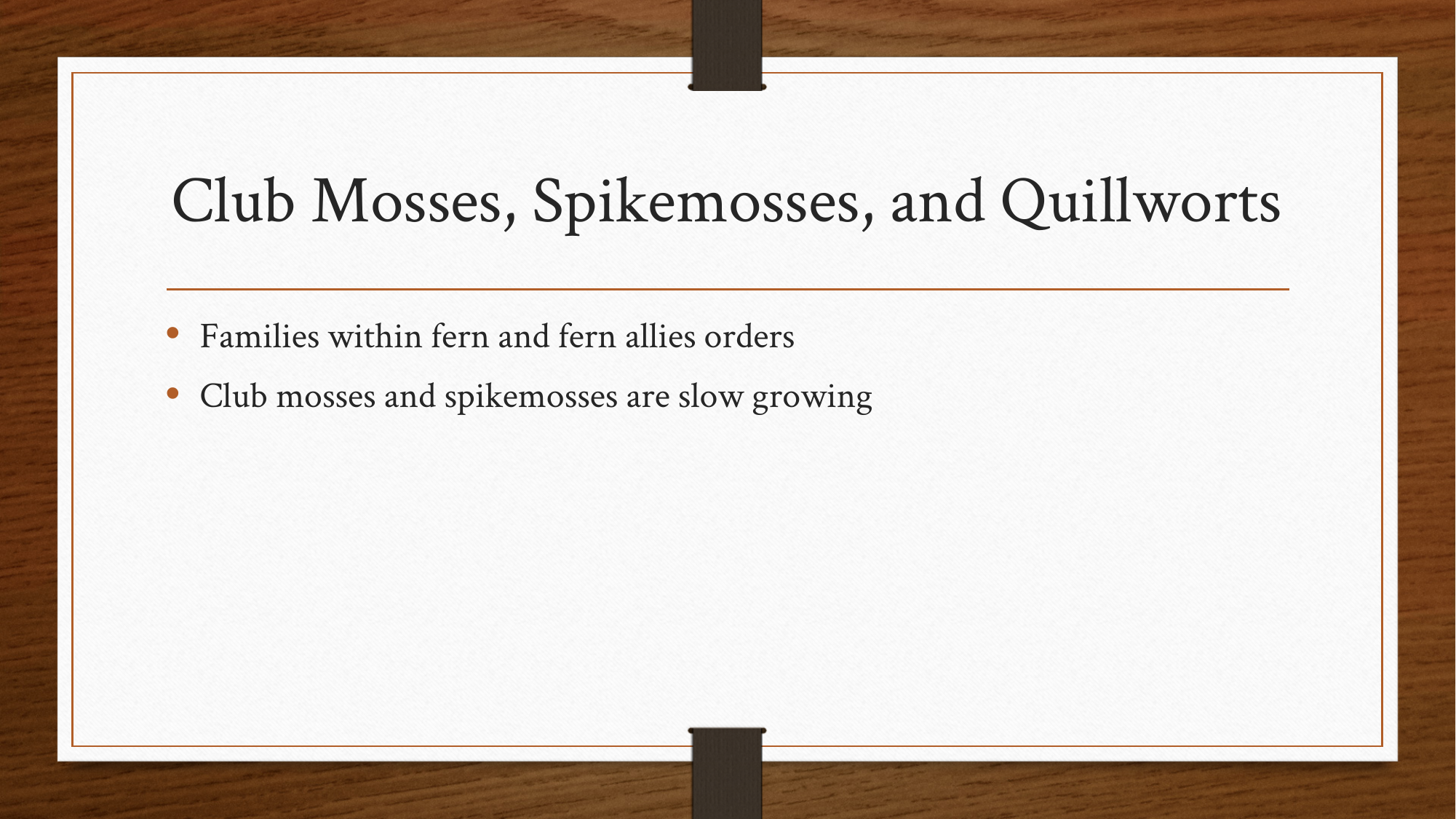

# Club Mosses, Spikemosses, and Quillworts
Families within fern and fern allies orders
Club mosses and spikemosses are slow growing